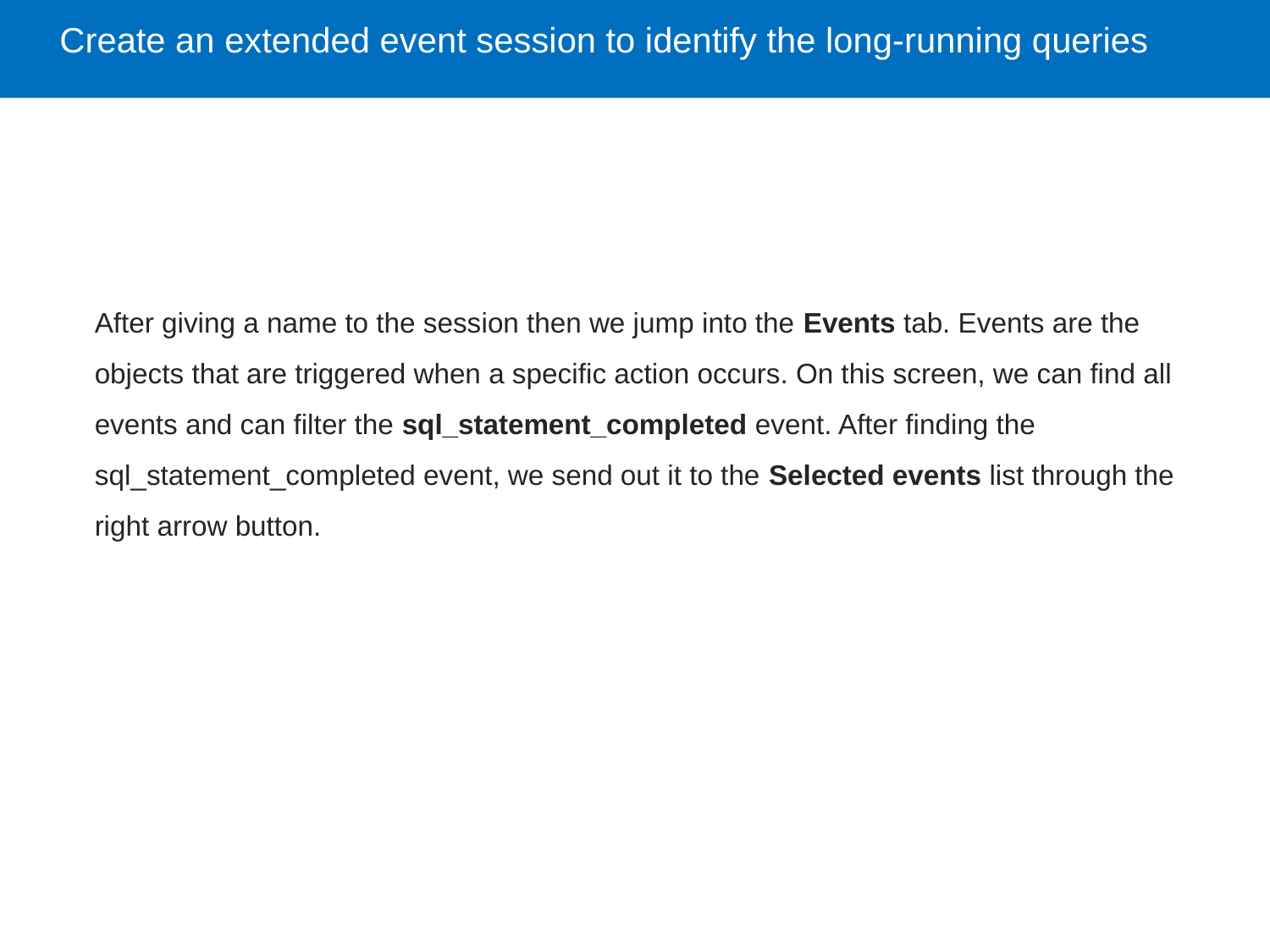

# Create an extended event session to identify the long-running queries
After giving a name to the session then we jump into the Events tab. Events are the objects that are triggered when a specific action occurs. On this screen, we can find all events and can filter the sql_statement_completed event. After finding the sql_statement_completed event, we send out it to the Selected events list through the right arrow button.